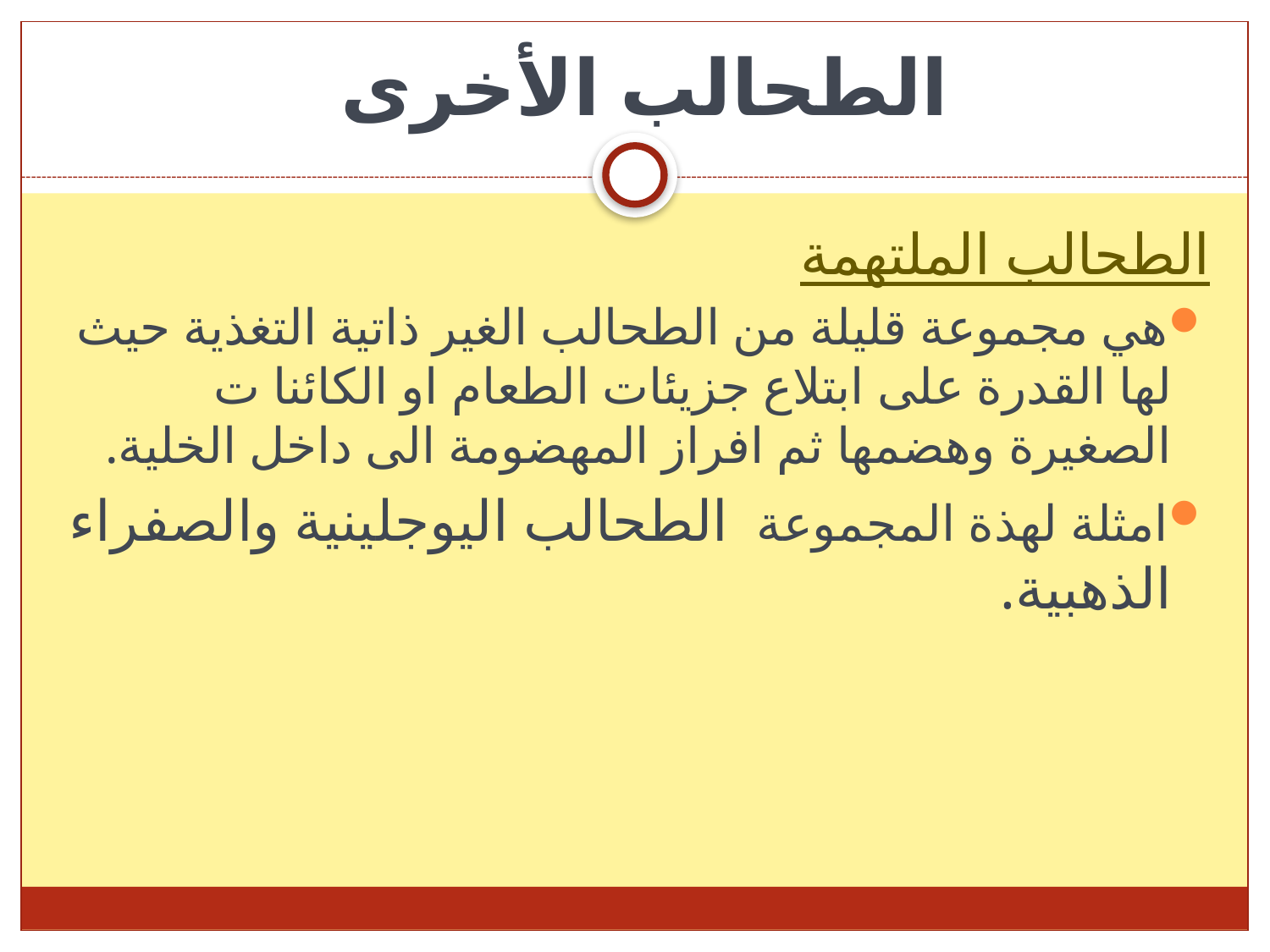

# الطحالب الأخرى
الطحالب الملتهمة
هي مجموعة قليلة من الطحالب الغير ذاتية التغذية حيث لها القدرة على ابتلاع جزيئات الطعام او الكائنا ت الصغيرة وهضمها ثم افراز المهضومة الى داخل الخلية.
امثلة لهذة المجموعة  الطحالب اليوجلينية والصفراء الذهبية.